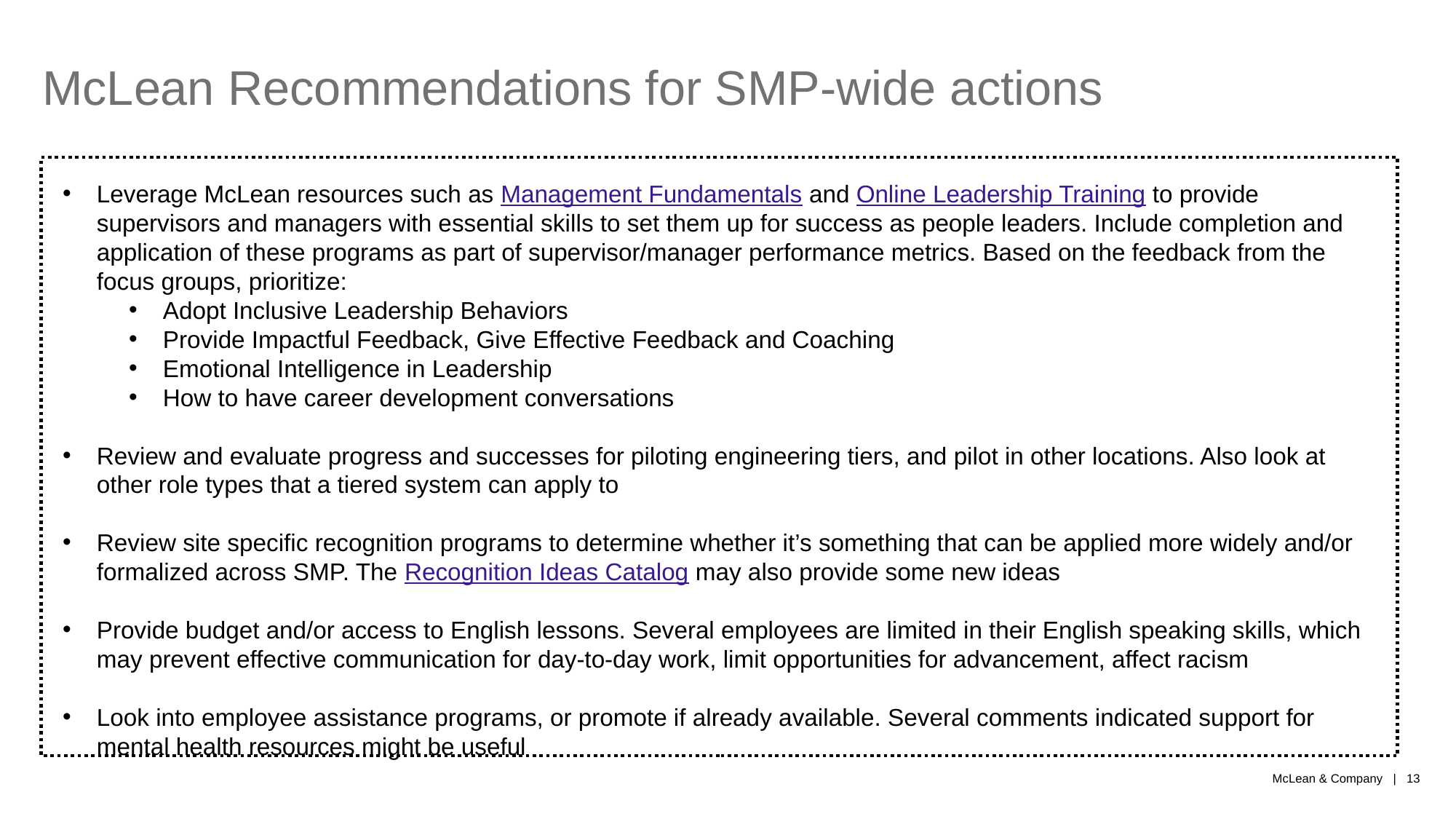

# McLean Recommendations for SMP-wide actions
Leverage McLean resources such as Management Fundamentals and Online Leadership Training to provide supervisors and managers with essential skills to set them up for success as people leaders. Include completion and application of these programs as part of supervisor/manager performance metrics. Based on the feedback from the focus groups, prioritize:
Adopt Inclusive Leadership Behaviors
Provide Impactful Feedback, Give Effective Feedback and Coaching
Emotional Intelligence in Leadership
How to have career development conversations

Review and evaluate progress and successes for piloting engineering tiers, and pilot in other locations. Also look at other role types that a tiered system can apply to

Review site specific recognition programs to determine whether it’s something that can be applied more widely and/or formalized across SMP. The Recognition Ideas Catalog may also provide some new ideas

Provide budget and/or access to English lessons. Several employees are limited in their English speaking skills, which may prevent effective communication for day-to-day work, limit opportunities for advancement, affect racism

Look into employee assistance programs, or promote if already available. Several comments indicated support for mental health resources might be useful